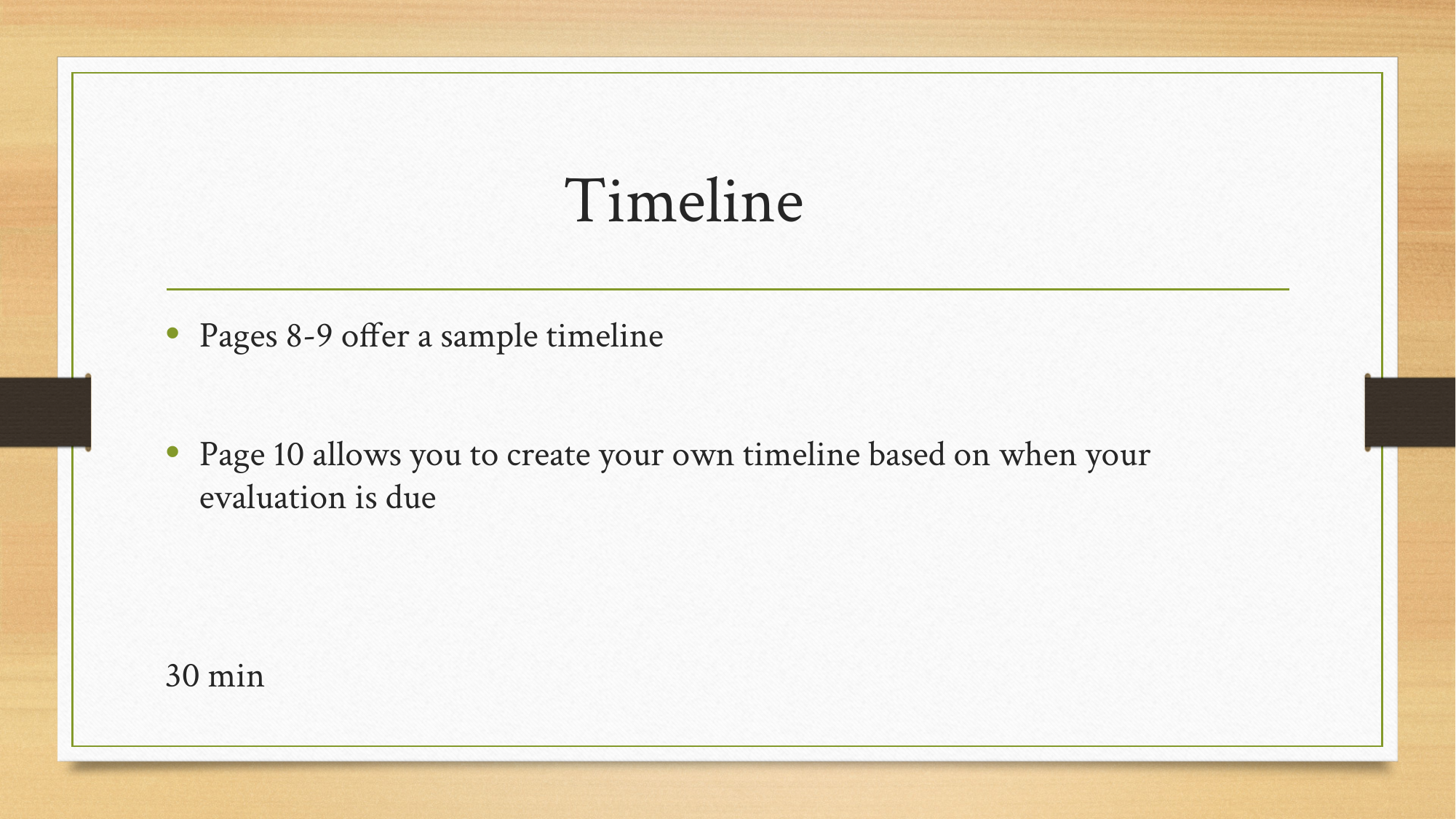

# Timeline
Pages 8-9 offer a sample timeline

Page 10 allows you to create your own timeline based on when your evaluation is due

30 min